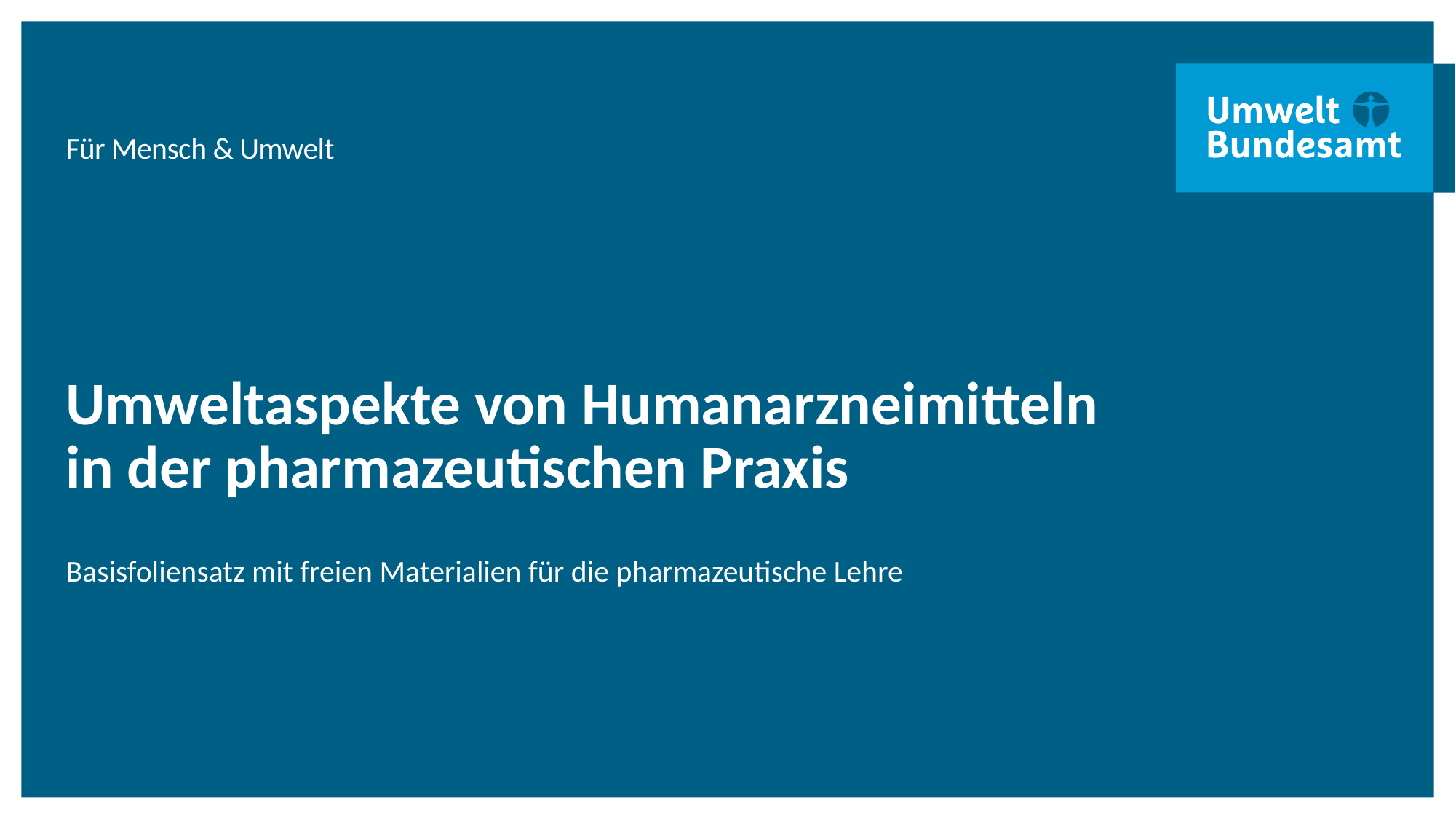

Umweltaspekte von Humanarzneimitteln
in der pharmazeutischen Praxis
Basisfoliensatz mit freien Materialien für die pharmazeutische Lehre